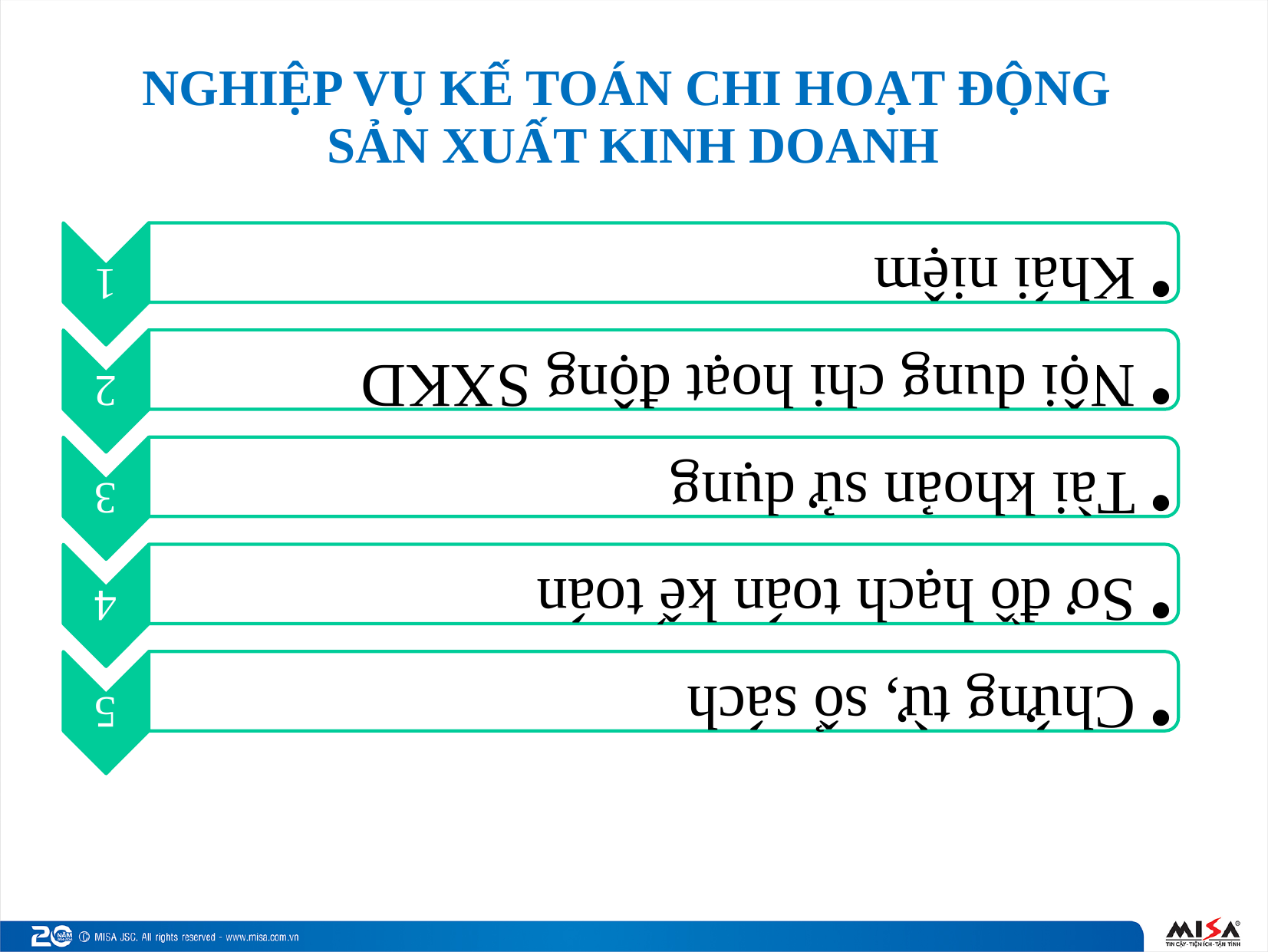

# NGHIỆP VỤ KẾ TOÁN CHI HOẠT ĐỘNG SẢN XUẤT KINH DOANH
1
Khái niệm
2
Nội dung chi hoạt động SXKD
3
Tài khoản sử dụng
4
Sơ đồ hạch toán kế toán
5
Chứng từ, sổ sách